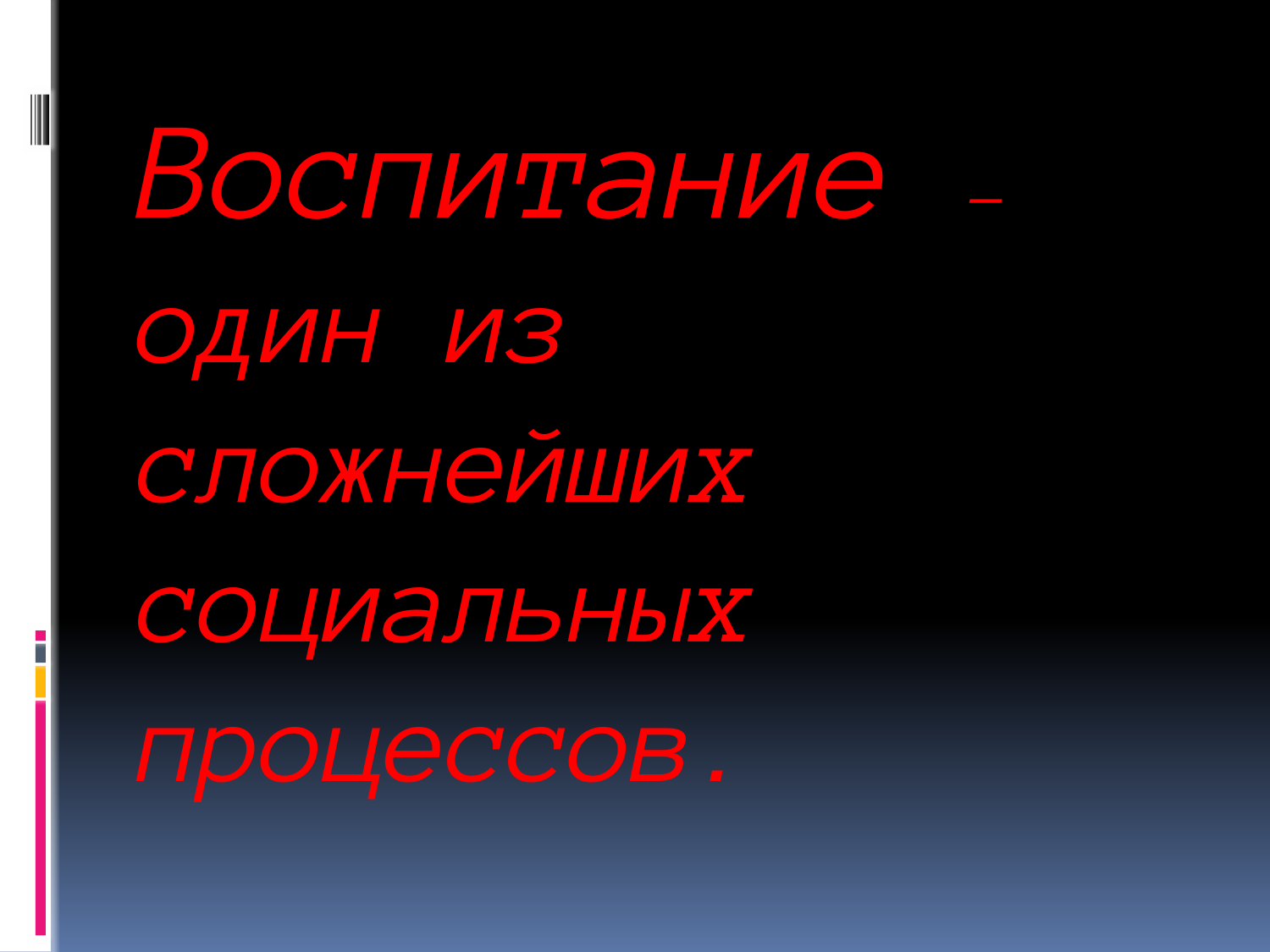

# Воспитание – один из сложнейших социальных процессов.